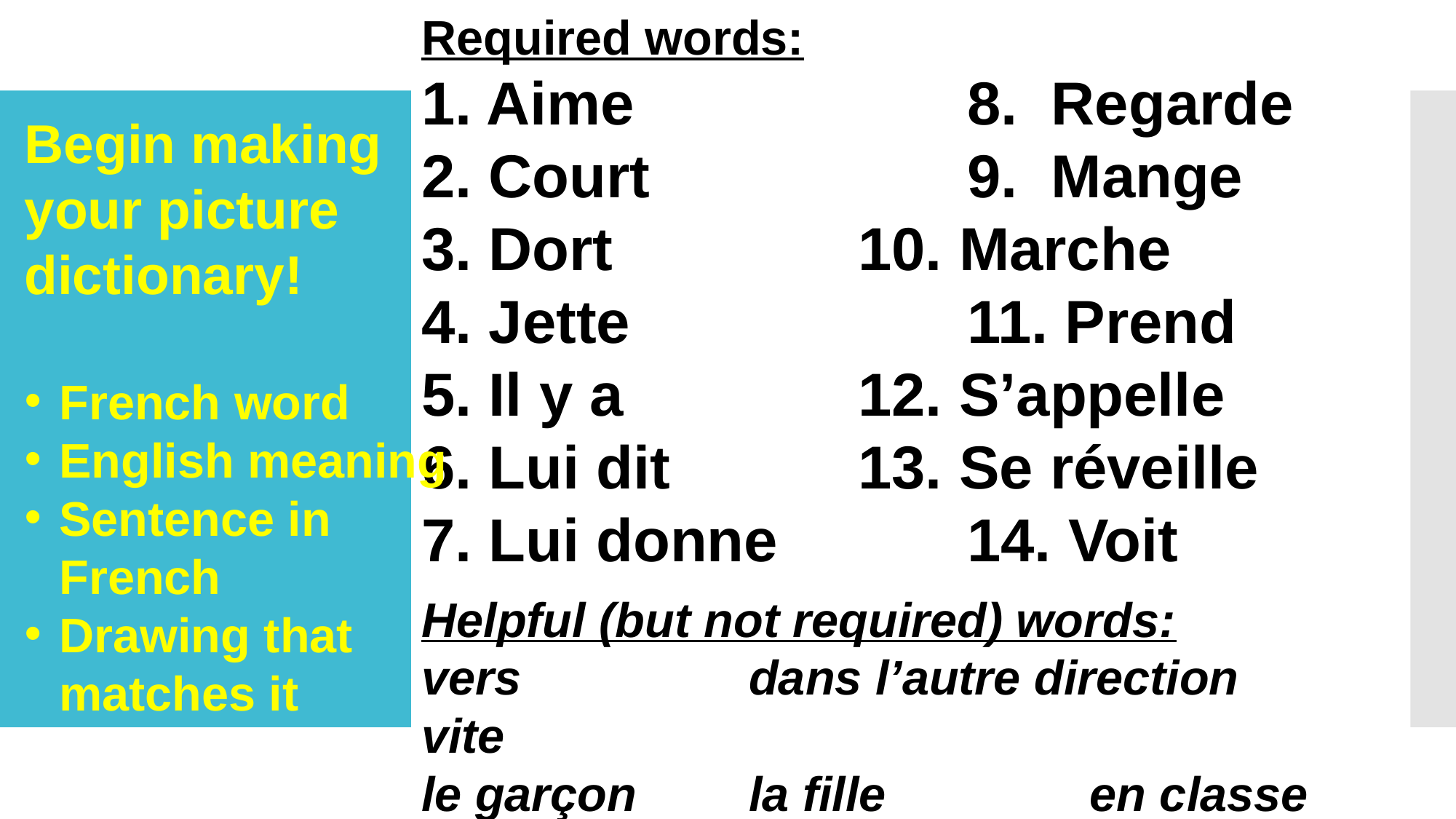

Required words:
1. Aime 			8.  Regarde
2. Court			9.  Mange
3. Dort 			10. Marche
4. Jette 			11. Prend
5. Il y a			12. S’appelle
6. Lui dit 		13. Se réveille
7. Lui donne		14. Voit

Helpful (but not required) words:
vers			dans l’autre direction		vite
le garçon		la fille		 en classe
en retard		professeur	 	étudiant
Begin making your picture dictionary!

French word
English meaning
Sentence in
French
Drawing that matches it